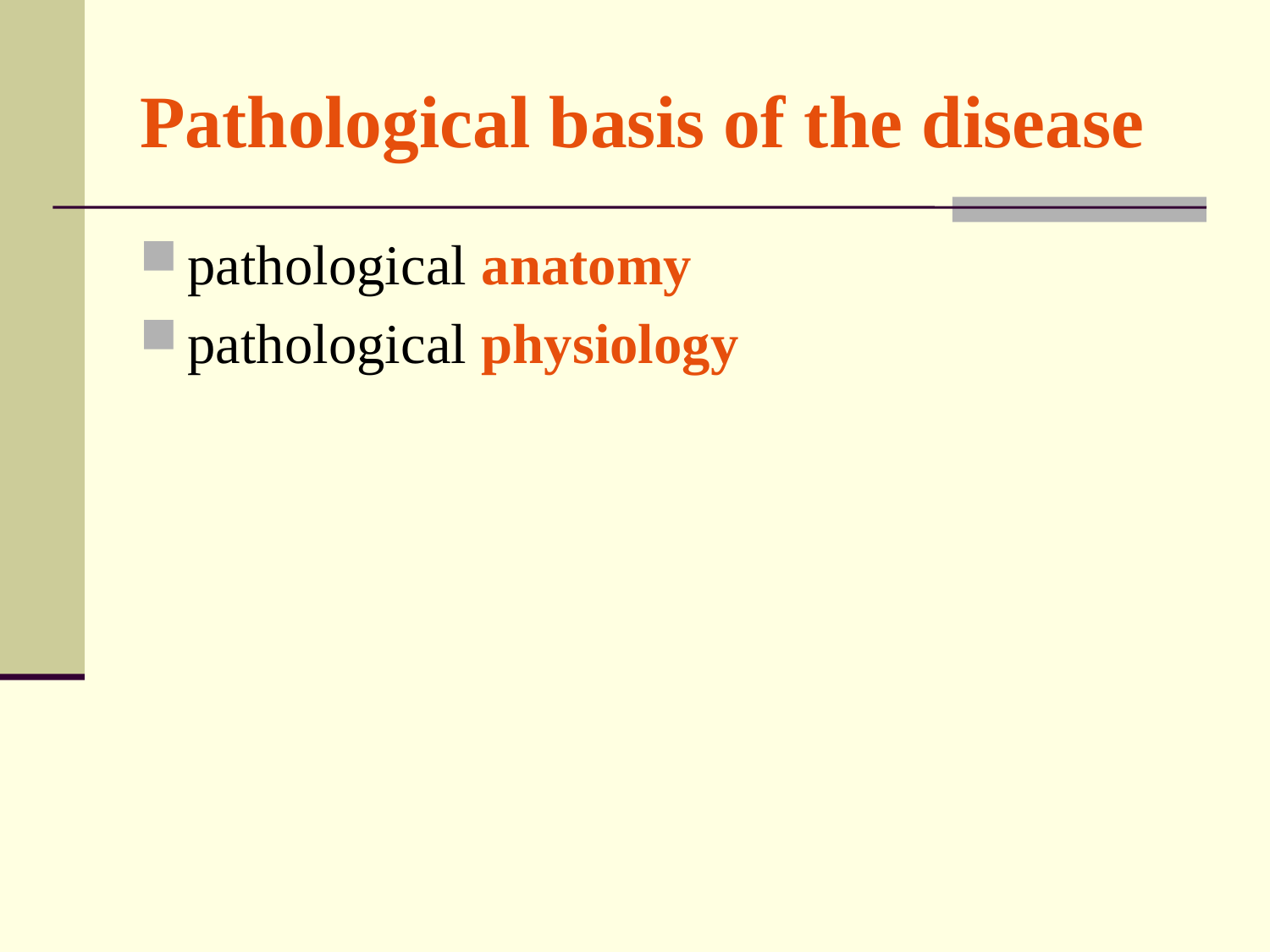

# Pathological basis of the disease
pathological anatomy
pathological physiology